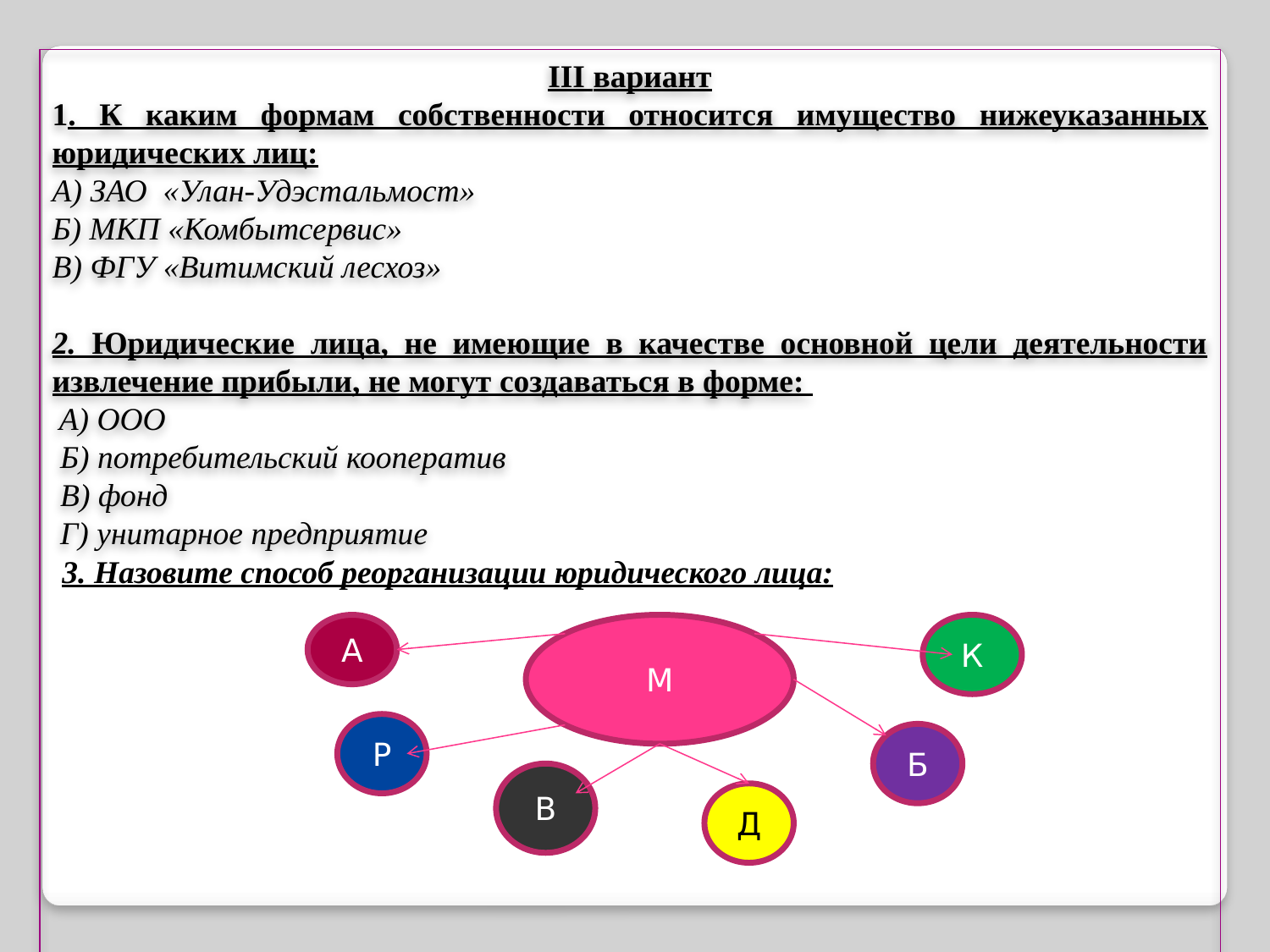

III вариант
1. К каким формам собственности относится имущество нижеуказанных юридических лиц:
А) ЗАО  «Улан-Удэстальмост»
Б) МКП «Комбытсервис»
В) ФГУ «Витимский лесхоз»

2. Юридические лица, не имеющие в качестве основной цели деятельности извлечение прибыли, не могут создаваться в форме:
 А) ООО
 Б) потребительский кооператив
 В) фонд
 Г) унитарное предприятие

3. Назовите способ реорганизации юридического лица:

А
М
К
Р
Б
В
Д